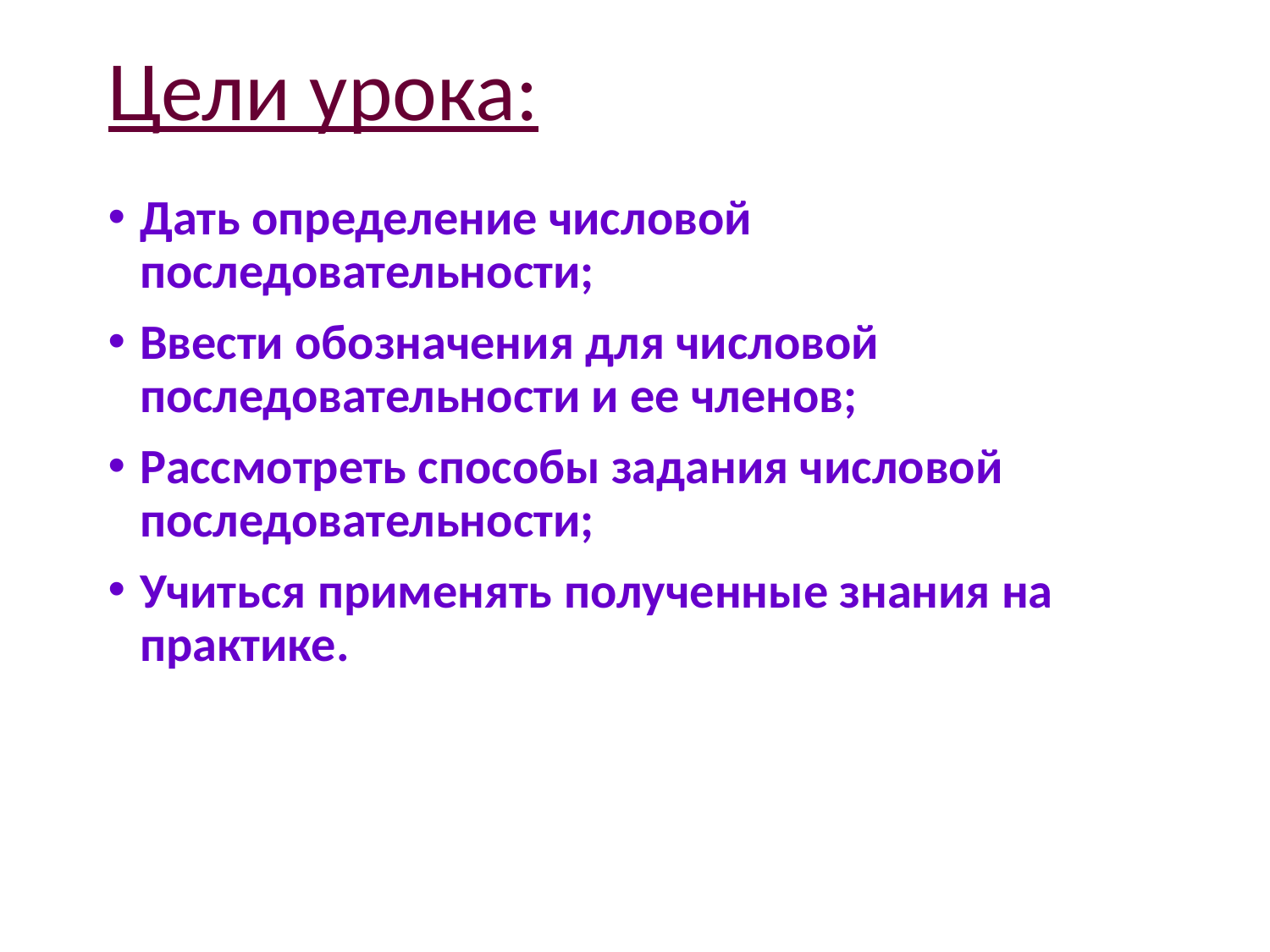

# Цели урока:
Дать определение числовой последовательности;
Ввести обозначения для числовой последовательности и ее членов;
Рассмотреть способы задания числовой последовательности;
Учиться применять полученные знания на практике.